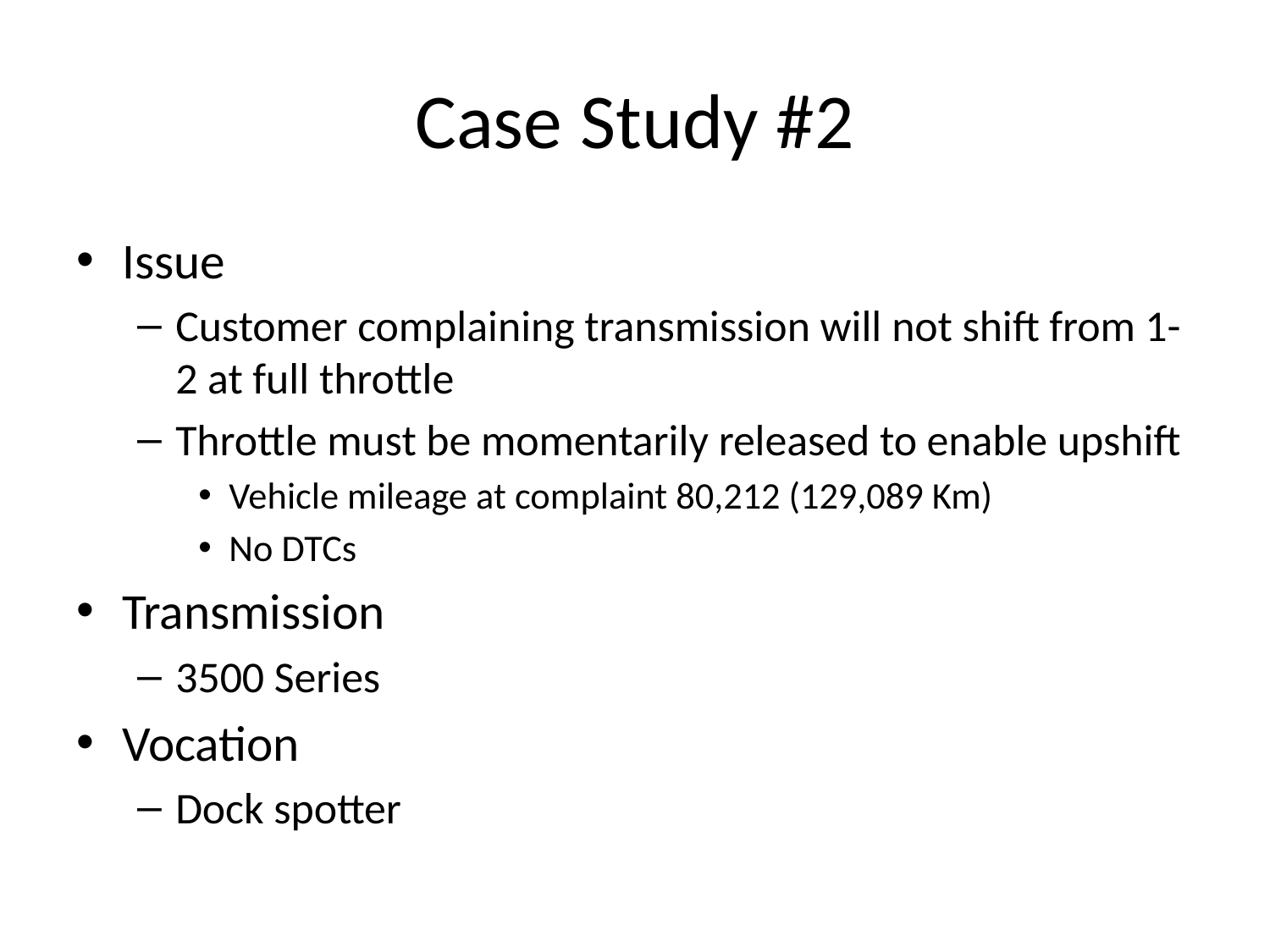

# Case Study #2
Issue
Customer complaining transmission will not shift from 1-2 at full throttle
Throttle must be momentarily released to enable upshift
Vehicle mileage at complaint 80,212 (129,089 Km)
No DTCs
Transmission
3500 Series
Vocation
Dock spotter